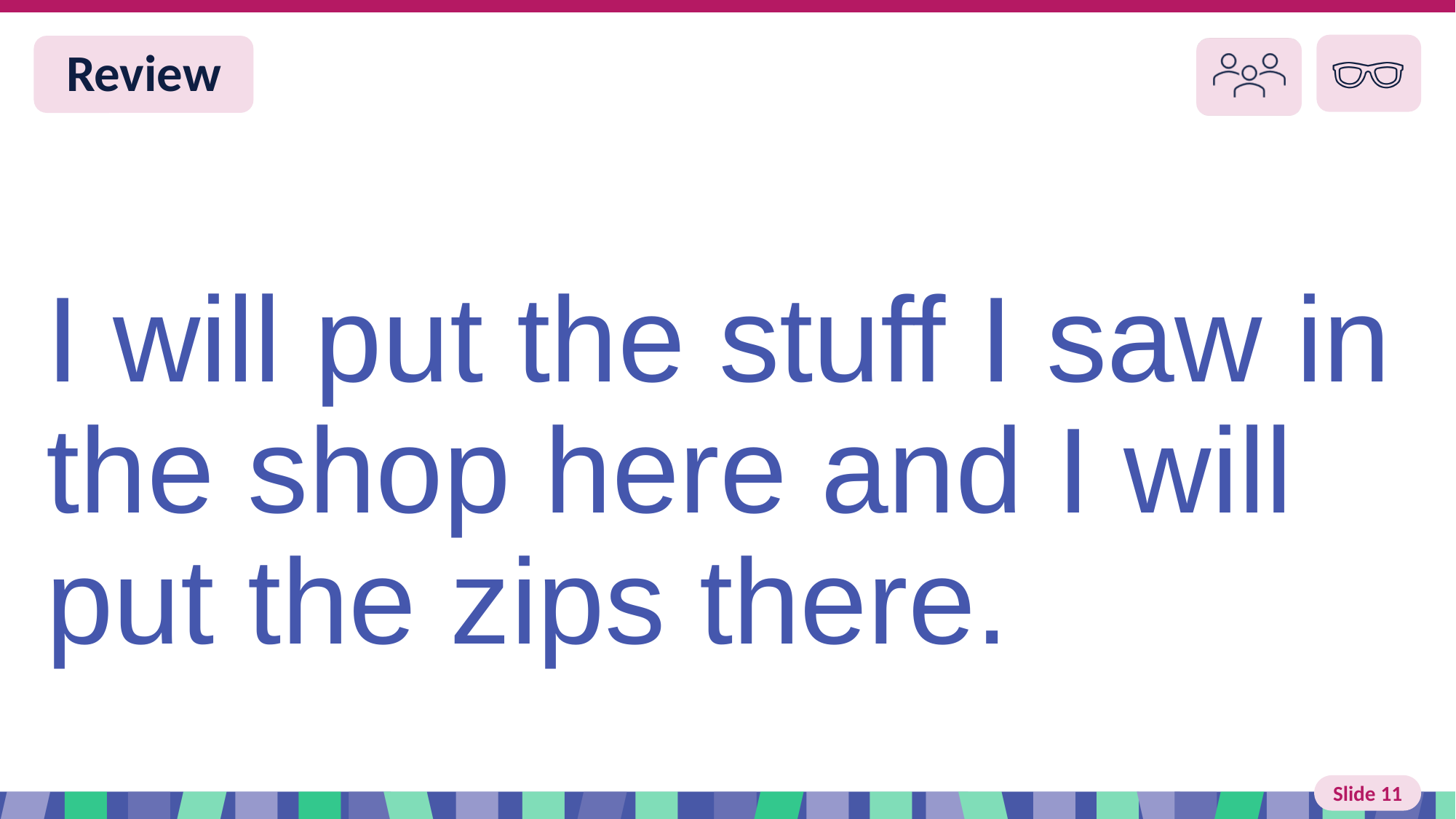

# Slide 11 Review
I will put the stuff I saw in the shop here and I will put the zips there.